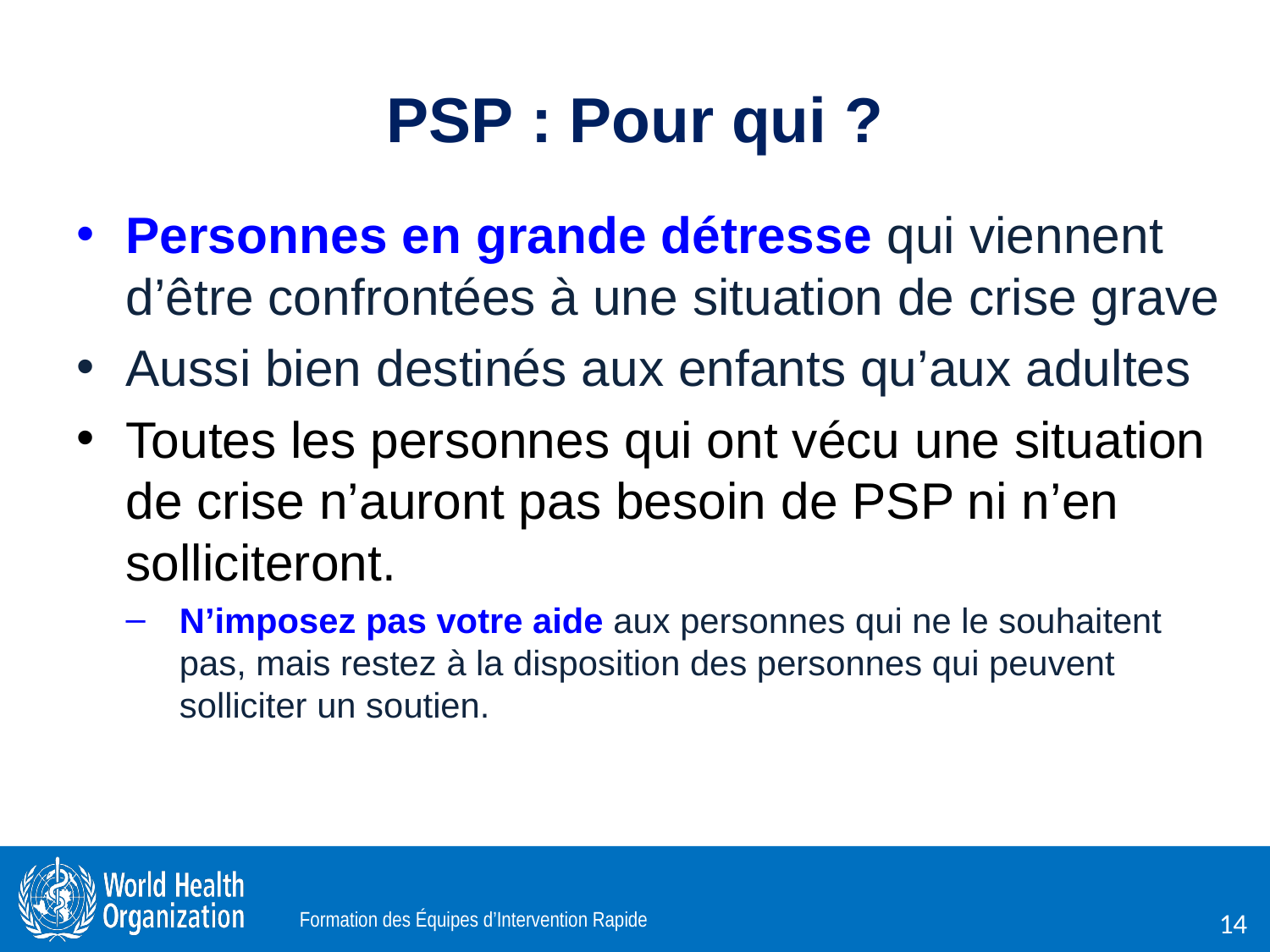

# PSP : Pour qui ?
Personnes en grande détresse qui viennent d’être confrontées à une situation de crise grave
Aussi bien destinés aux enfants qu’aux adultes
Toutes les personnes qui ont vécu une situation de crise n’auront pas besoin de PSP ni n’en solliciteront.
N’imposez pas votre aide aux personnes qui ne le souhaitent pas, mais restez à la disposition des personnes qui peuvent solliciter un soutien.